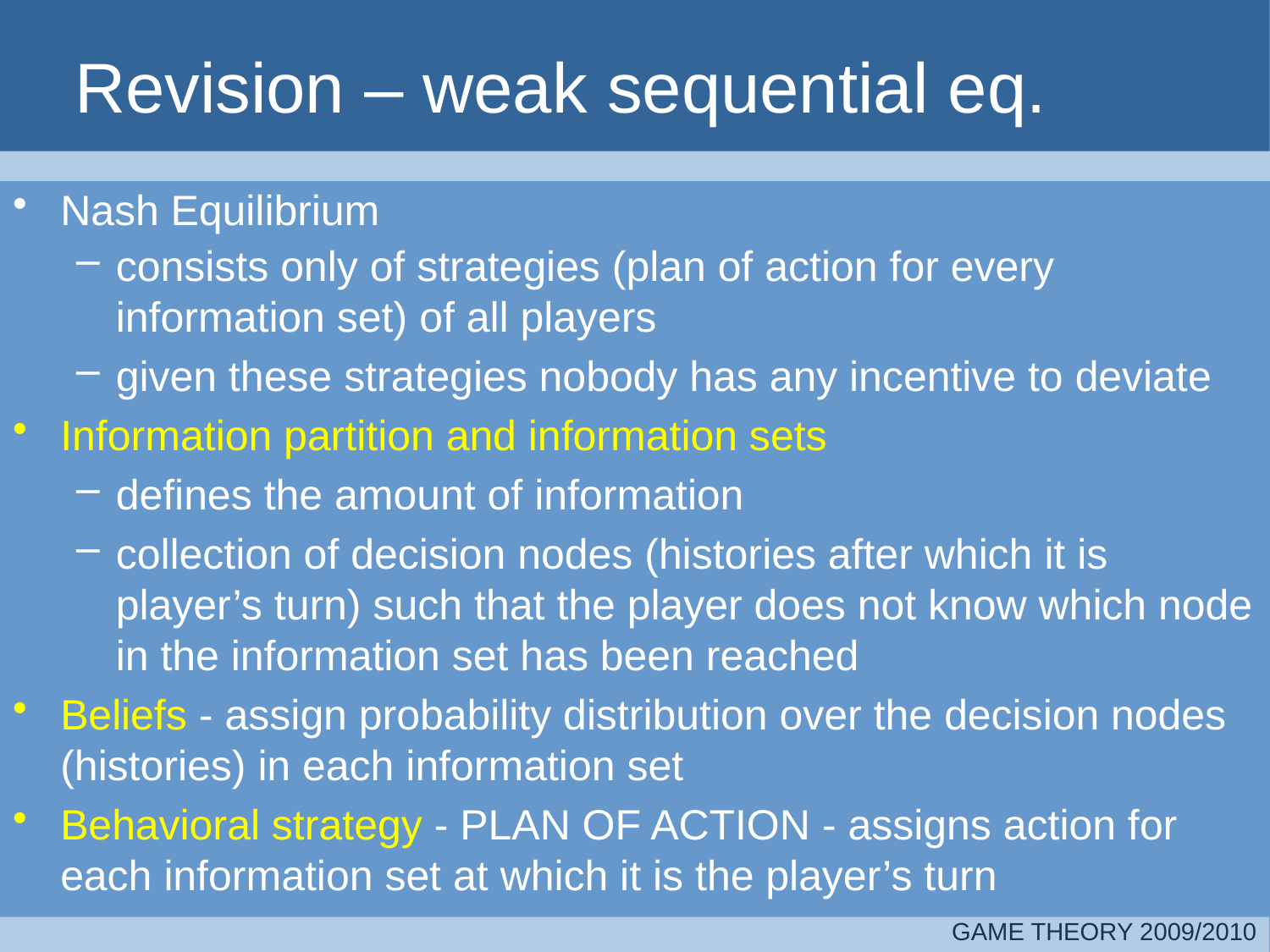

Revision – weak sequential eq.
Nash Equilibrium
consists only of strategies (plan of action for every information set) of all players
given these strategies nobody has any incentive to deviate
Information partition and information sets
defines the amount of information
collection of decision nodes (histories after which it is player’s turn) such that the player does not know which node in the information set has been reached
Beliefs - assign probability distribution over the decision nodes (histories) in each information set
Behavioral strategy - PLAN OF ACTION - assigns action for each information set at which it is the player’s turn

GAME THEORY 2009/2010